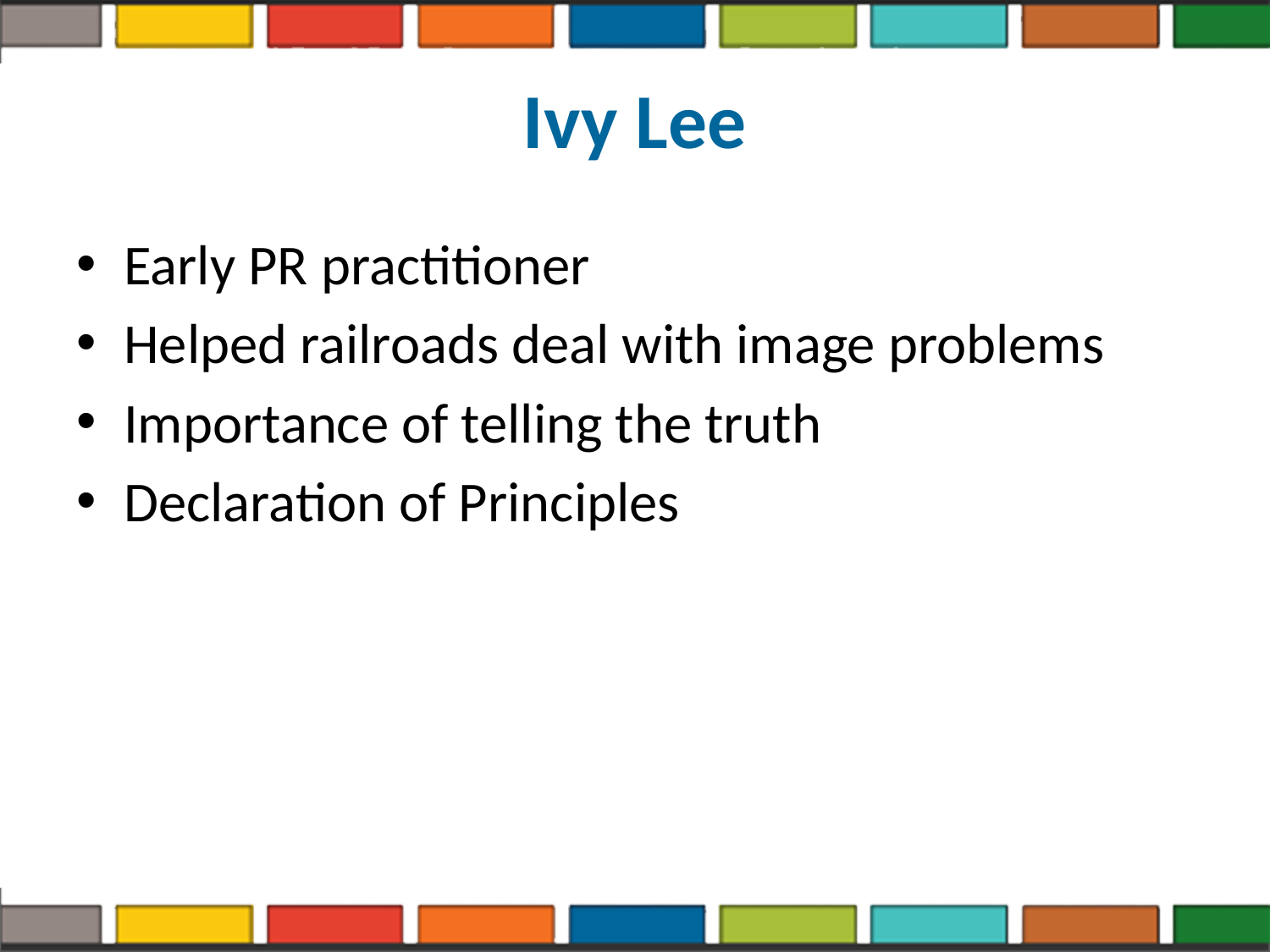

# Ivy Lee
Early PR practitioner
Helped railroads deal with image problems
Importance of telling the truth
Declaration of Principles